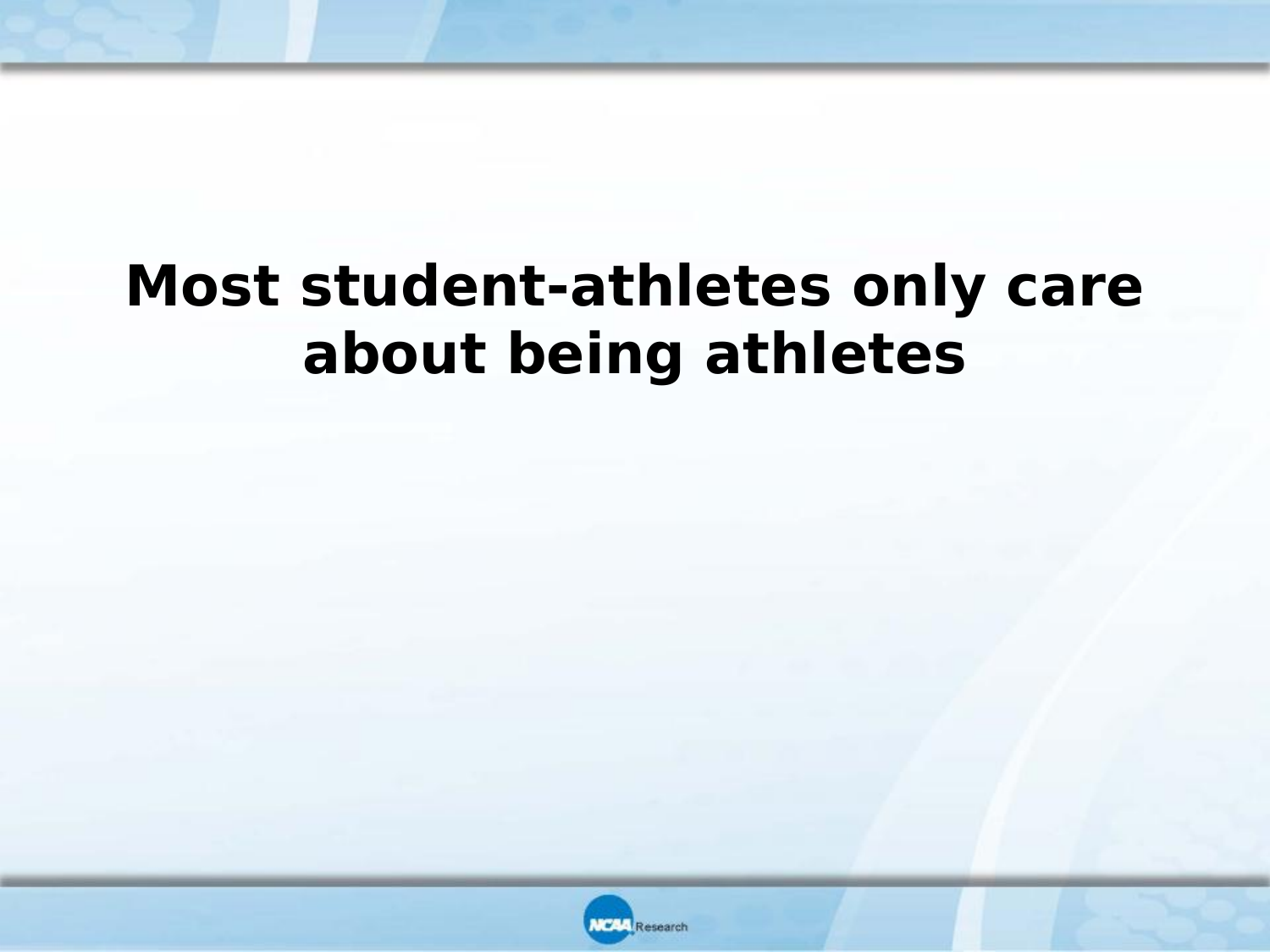

Most student-athletes only care about being athletes